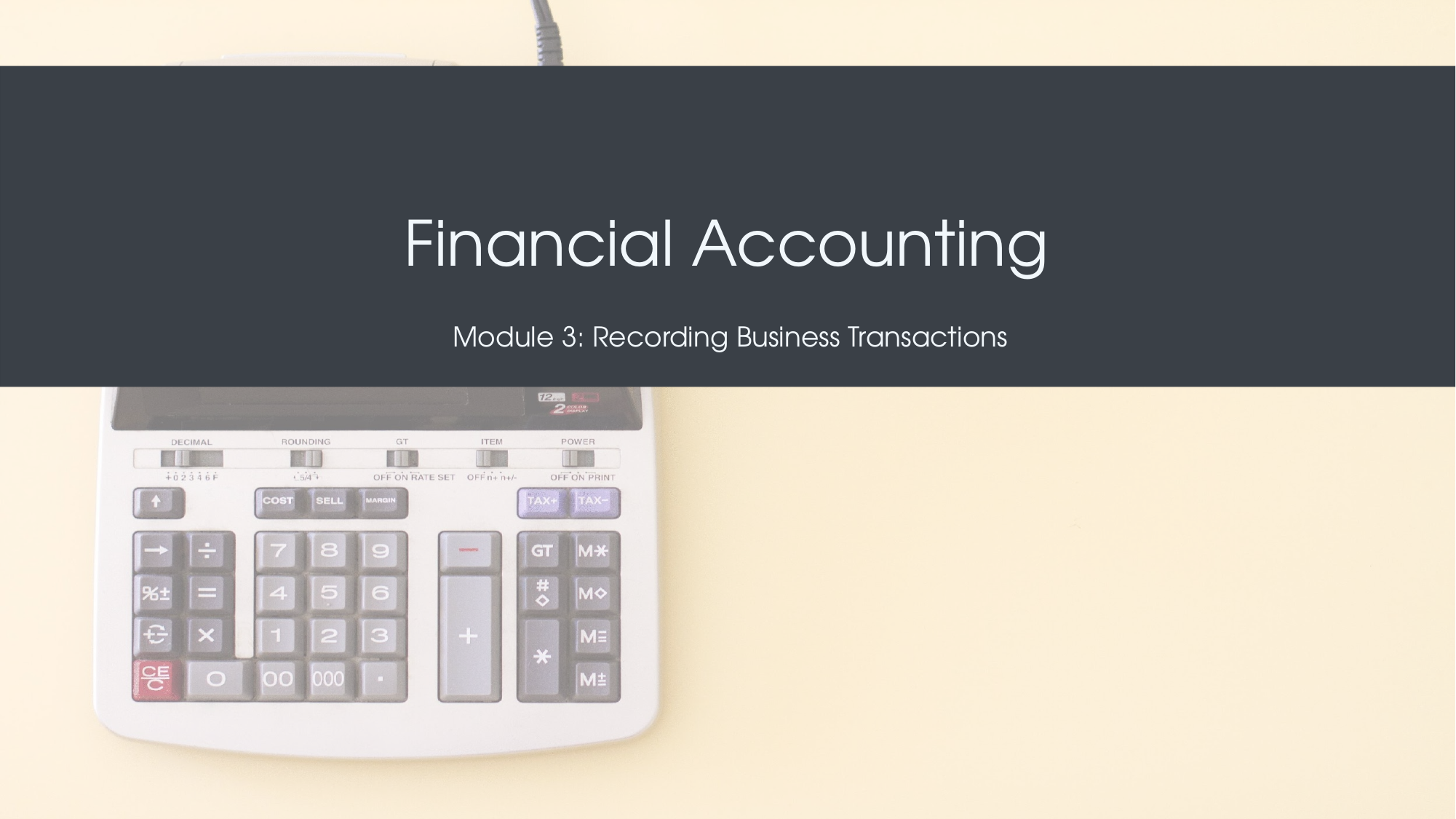

# Financial Accounting
Module 3: Recording Business Transactions